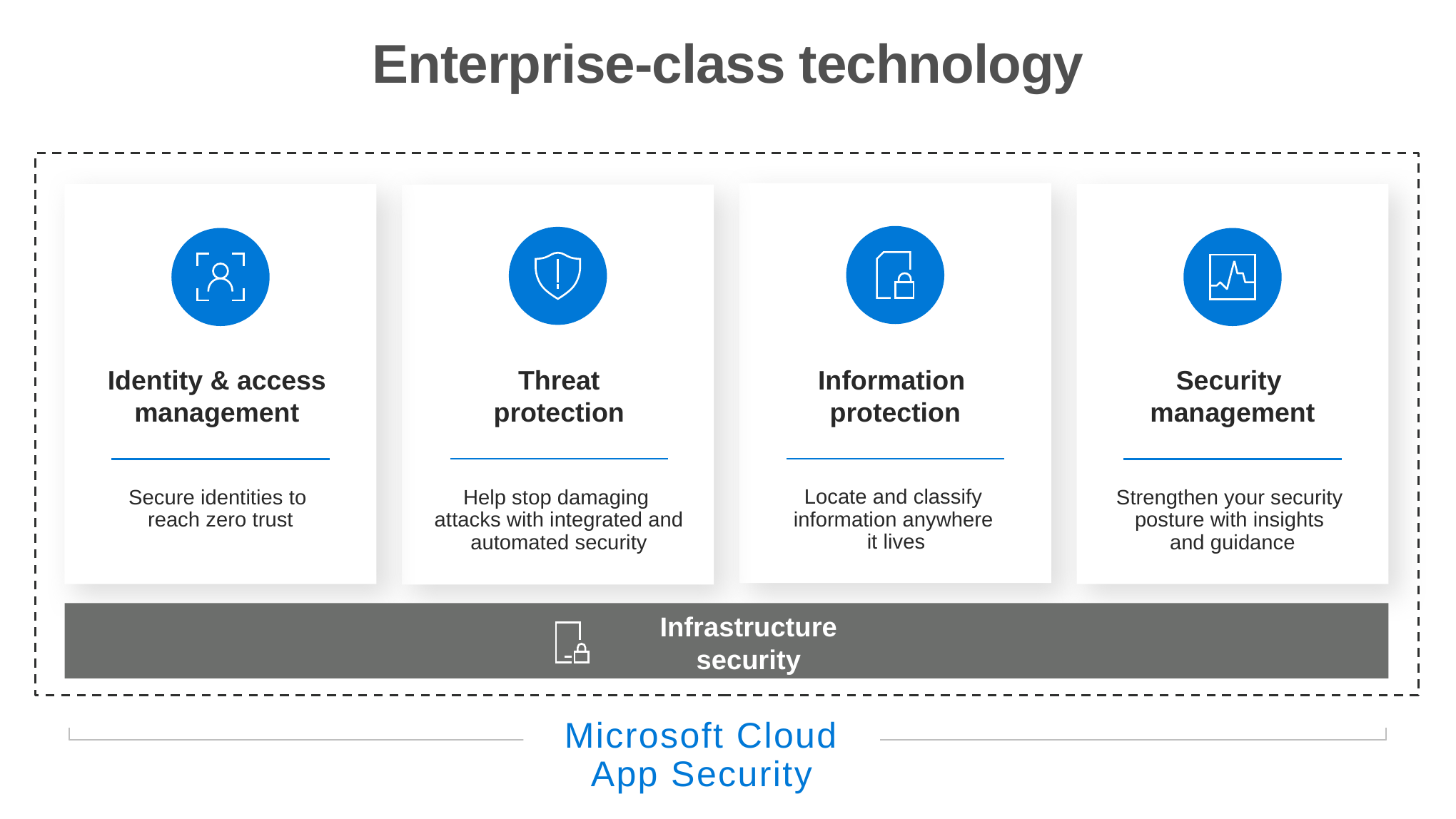

Threat
protection
Information
protection
Identity & access
management
Security
management

Locate and classify
information anywhere
it lives
Help stop damaging
attacks with integrated and automated security
Secure identities to
reach zero trust
Strengthen your security
posture with insights
and guidance

Enterprise-class technology

Infrastructure security

Microsoft Cloud App Security
Microsoft Cloud App Security